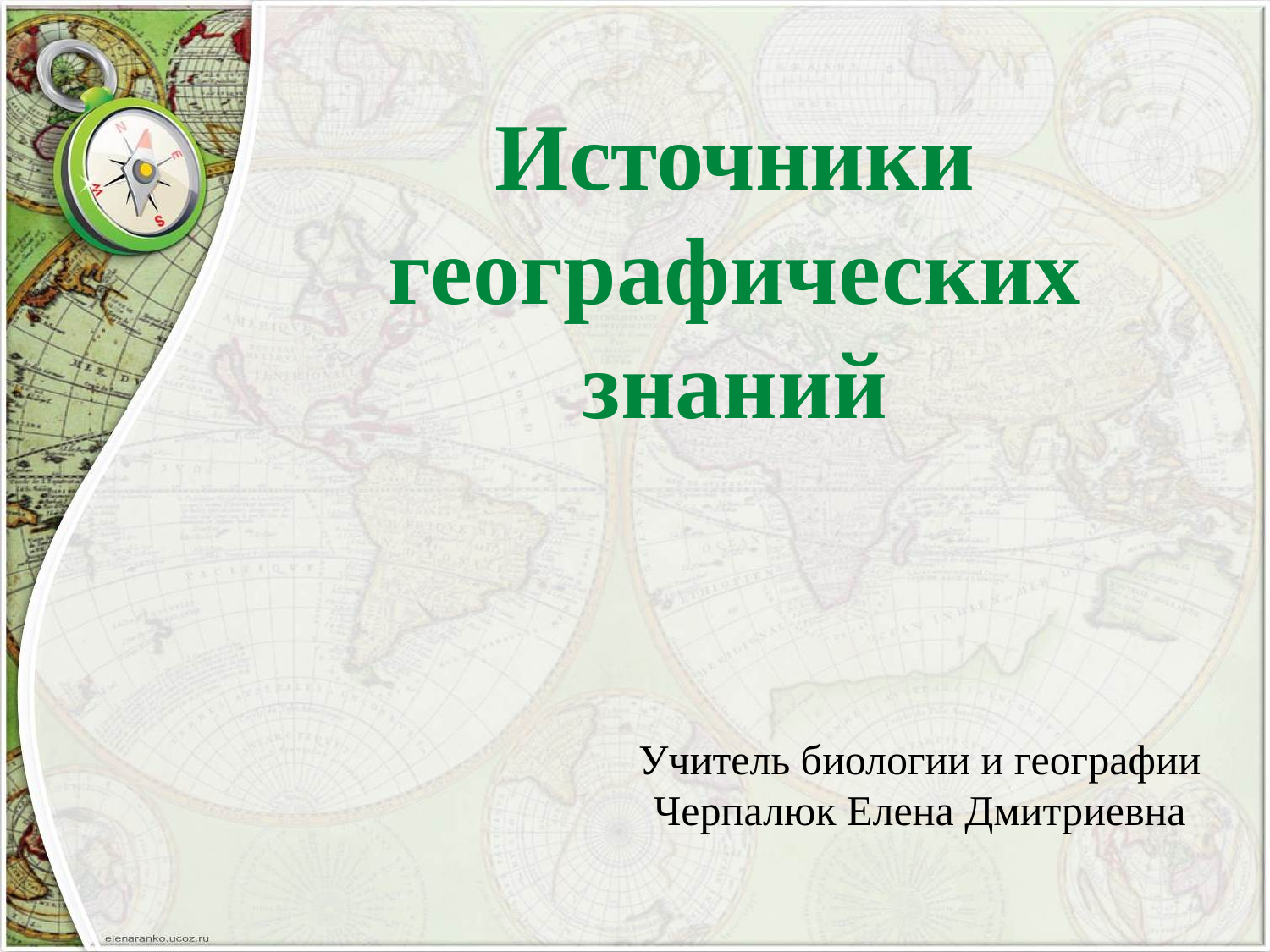

# Источники географических знаний
Учитель биологии и географии Черпалюк Елена Дмитриевна